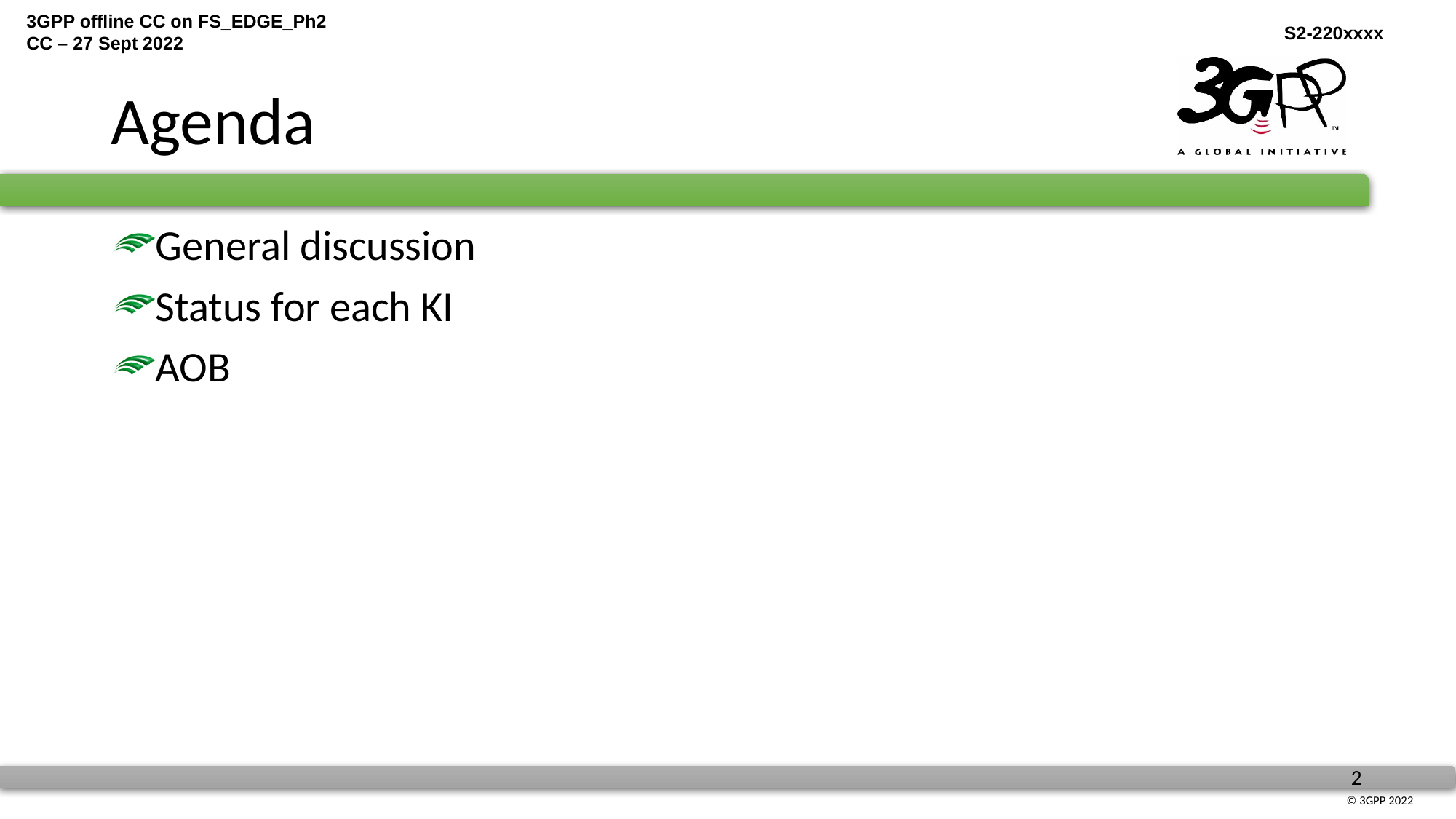

# Agenda
General discussion
Status for each KI
AOB